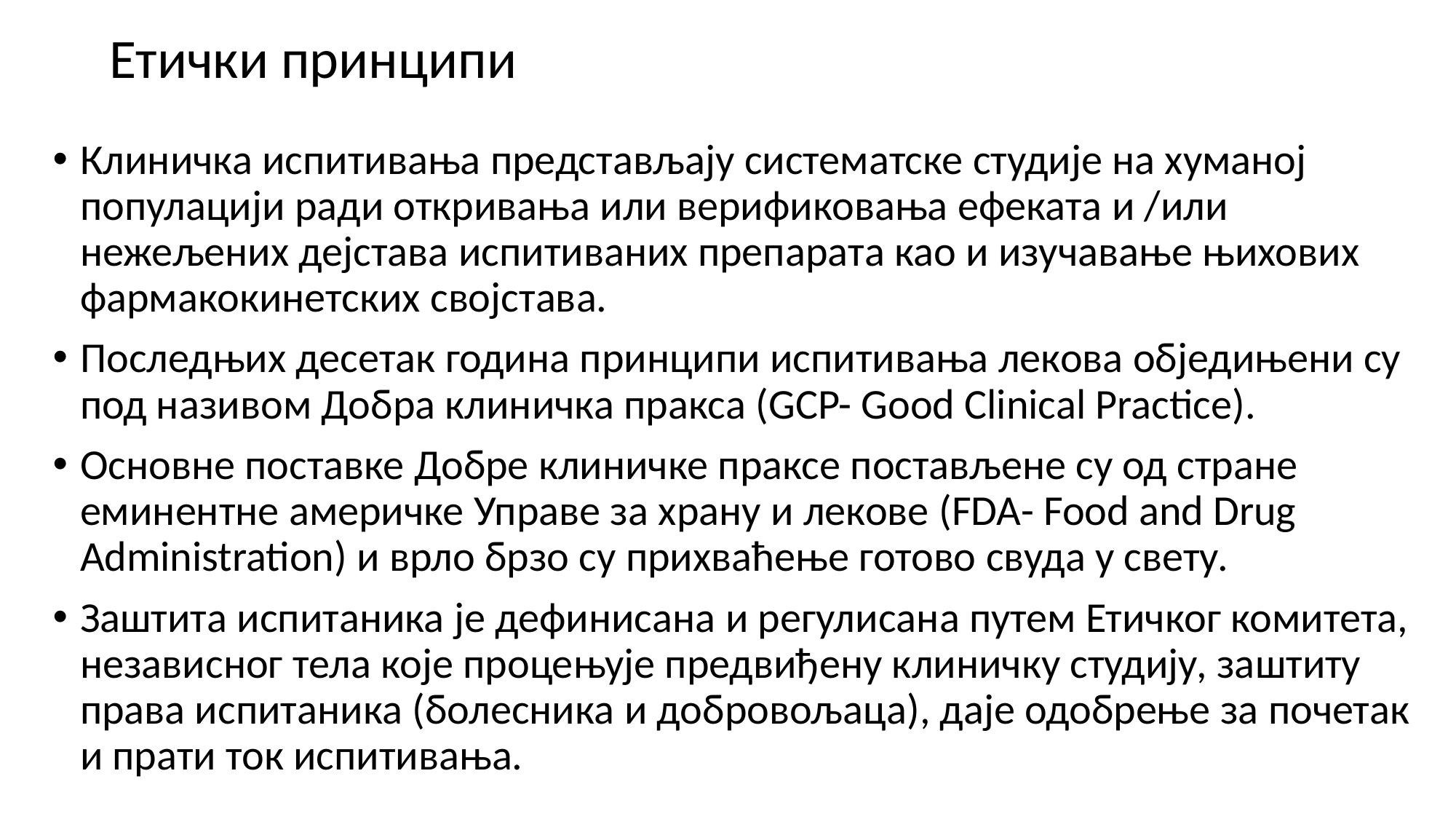

# Етички принципи
Клиничка испитивања представљају систематске студије на хуманој популацији ради откривања или верификовања ефеката и /или  нежељених дејстава испитиваних препарата као и изучавање њихових фармакокинетских својстава.
Последњих десетак година принципи испитивања лекова обједињени су под називом Добра клиничка пракса (GCP- Good Clinical Practice).
Основне поставке Добре клиничке праксе постављене су од стране еминентне америчке Управе за храну и лекове (FDA- Food and Drug Administration) и врло брзо су прихваћење готово свуда у свету.
Заштита испитаника је дефинисана и регулисана путем Етичког комитета, независног тела које процењује предвиђену клиничку студију, заштиту права испитаника (болесника и добровољаца), даје одобрење за почетак и прати ток испитивања.